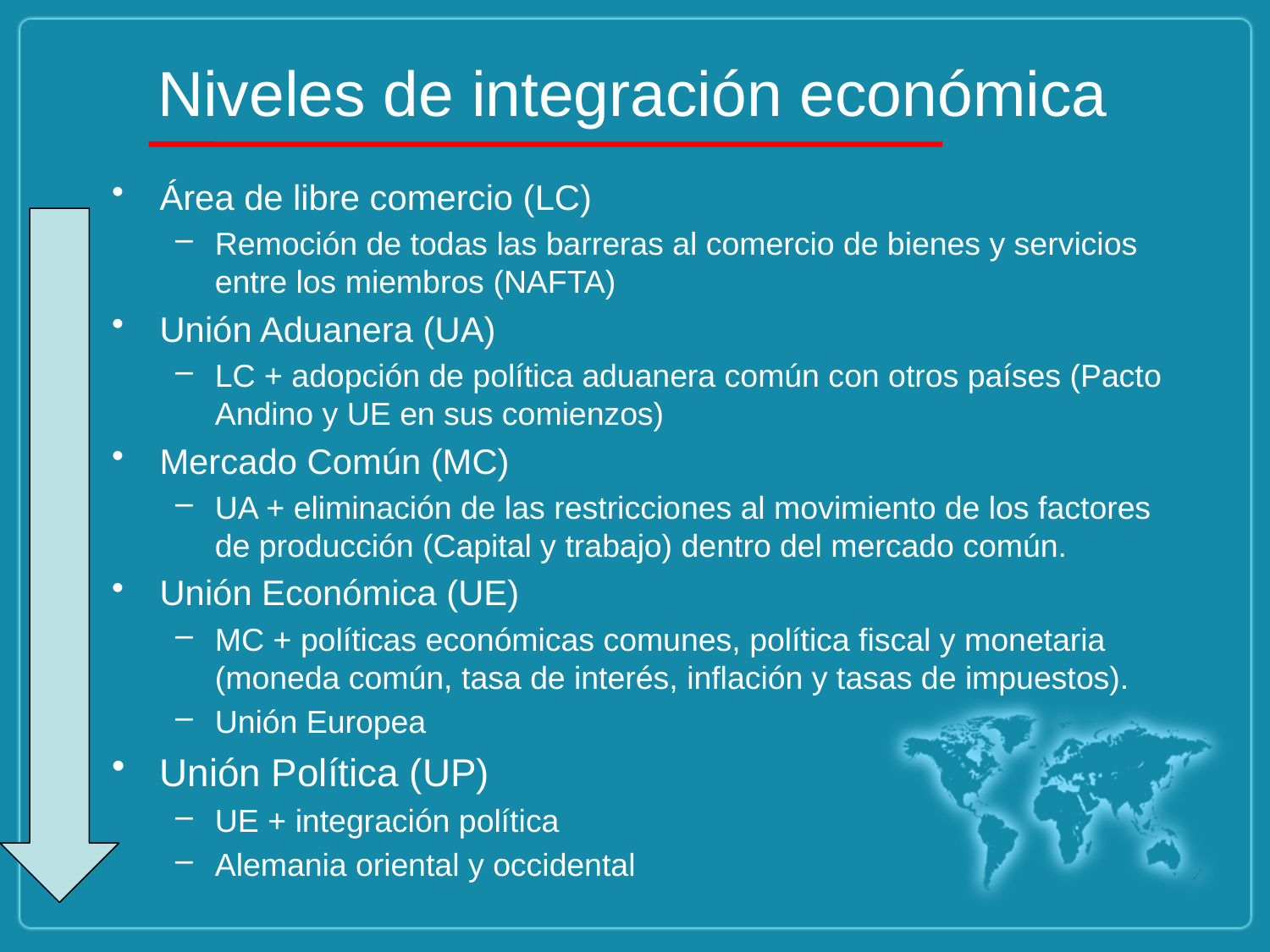

# Niveles de integración económica

Área de libre comercio (LC)
Remoción de todas las barreras al comercio de bienes y servicios entre los miembros (NAFTA)
Unión Aduanera (UA)
LC + adopción de política aduanera común con otros países (Pacto Andino y UE en sus comienzos)
Mercado Común (MC)
UA + eliminación de las restricciones al movimiento de los factores de producción (Capital y trabajo) dentro del mercado común.
Unión Económica (UE)
MC + políticas económicas comunes, política fiscal y monetaria (moneda común, tasa de interés, inflación y tasas de impuestos).
Unión Europea
Unión Política (UP)
UE + integración política
Alemania oriental y occidental